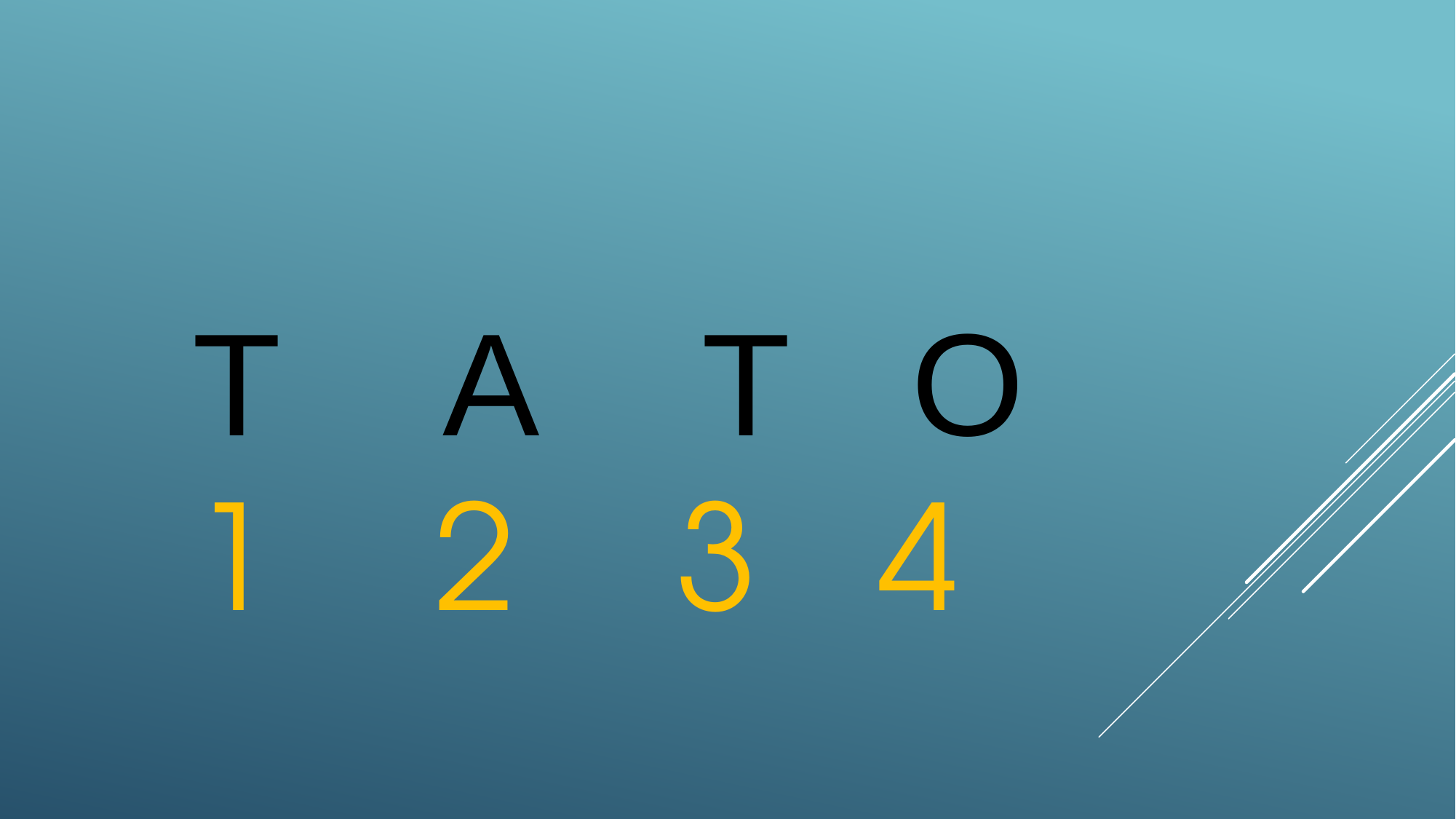

Т    А    Т   О
1    2    3   4